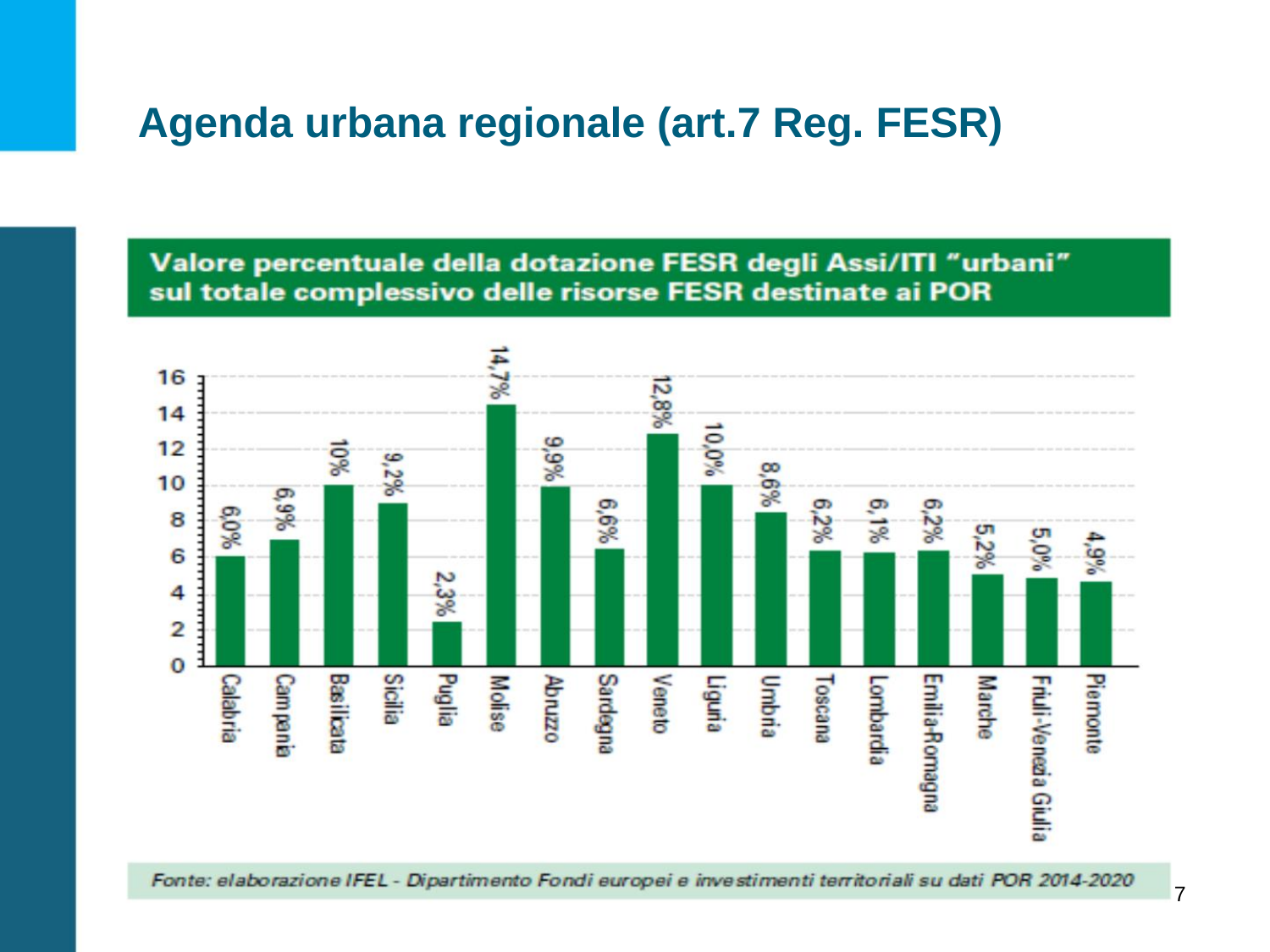

Agenda urbana regionale (art.7 Reg. FESR)
7